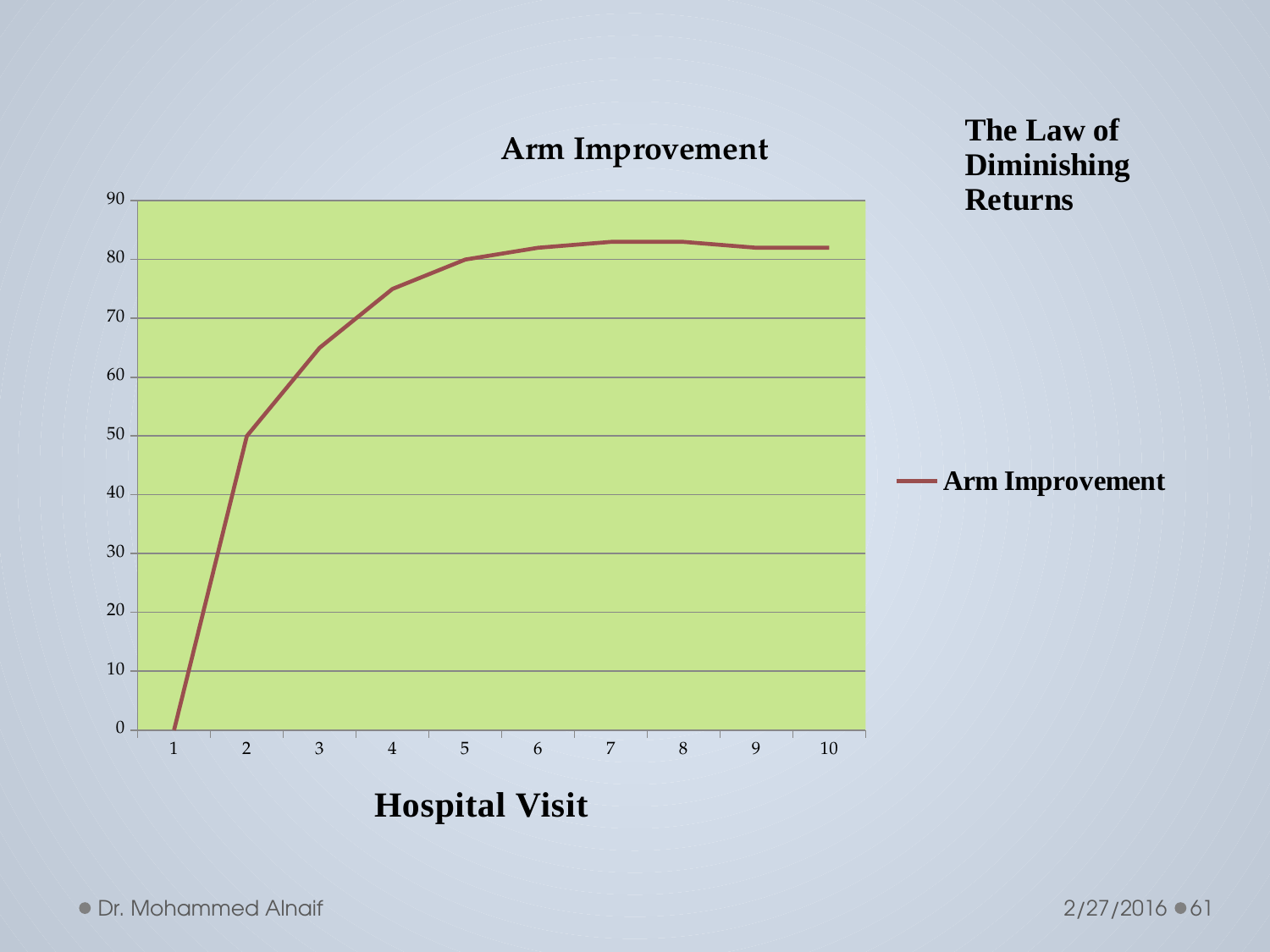

### Chart:

| Category | Arm Improvement |
|---|---|
Dr. Mohammed Alnaif
2/27/2016
61